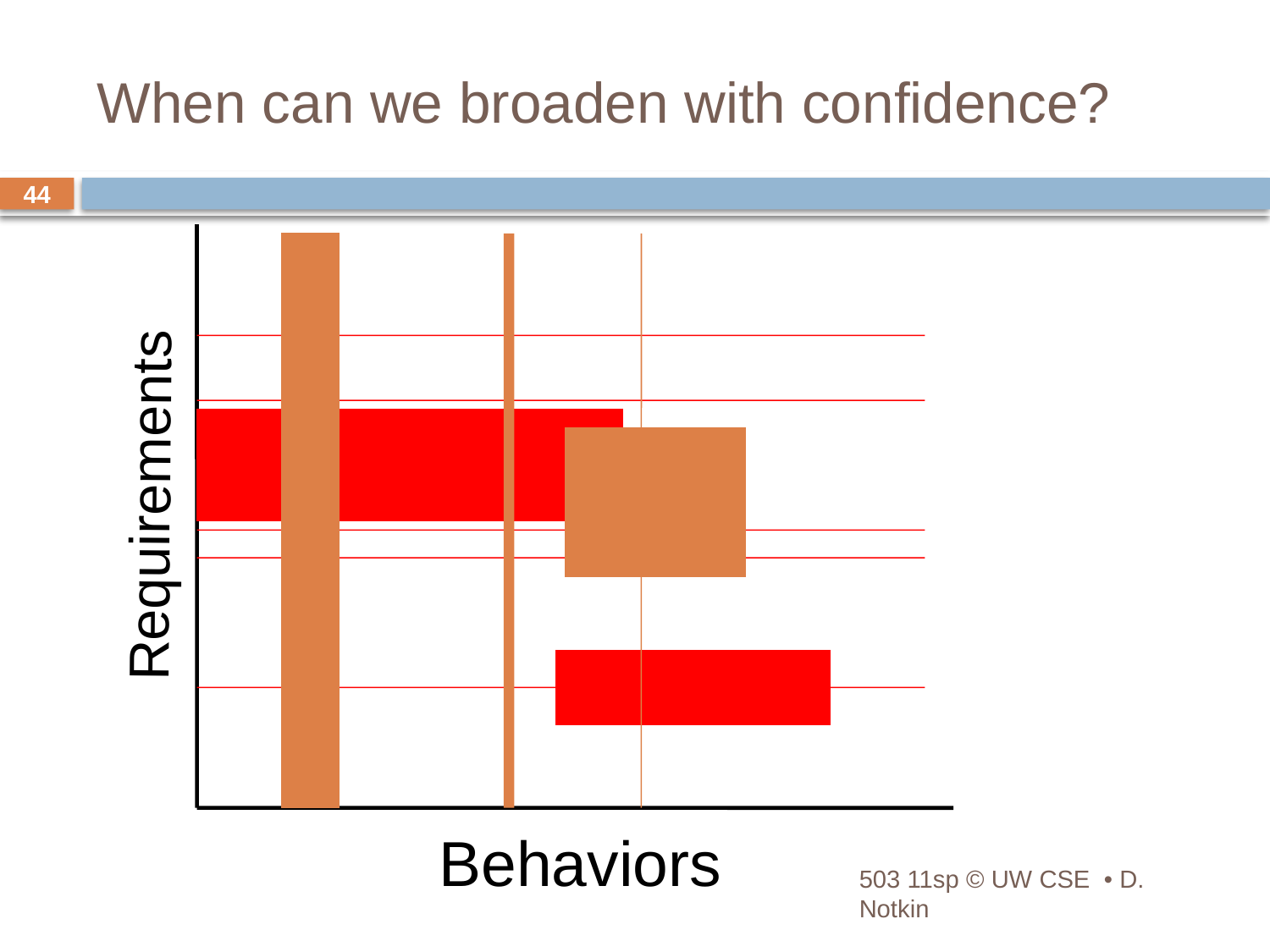

# When can we broaden with confidence?
44

Requirements

Behaviors
503 11sp © UW CSE  • D. Notkin